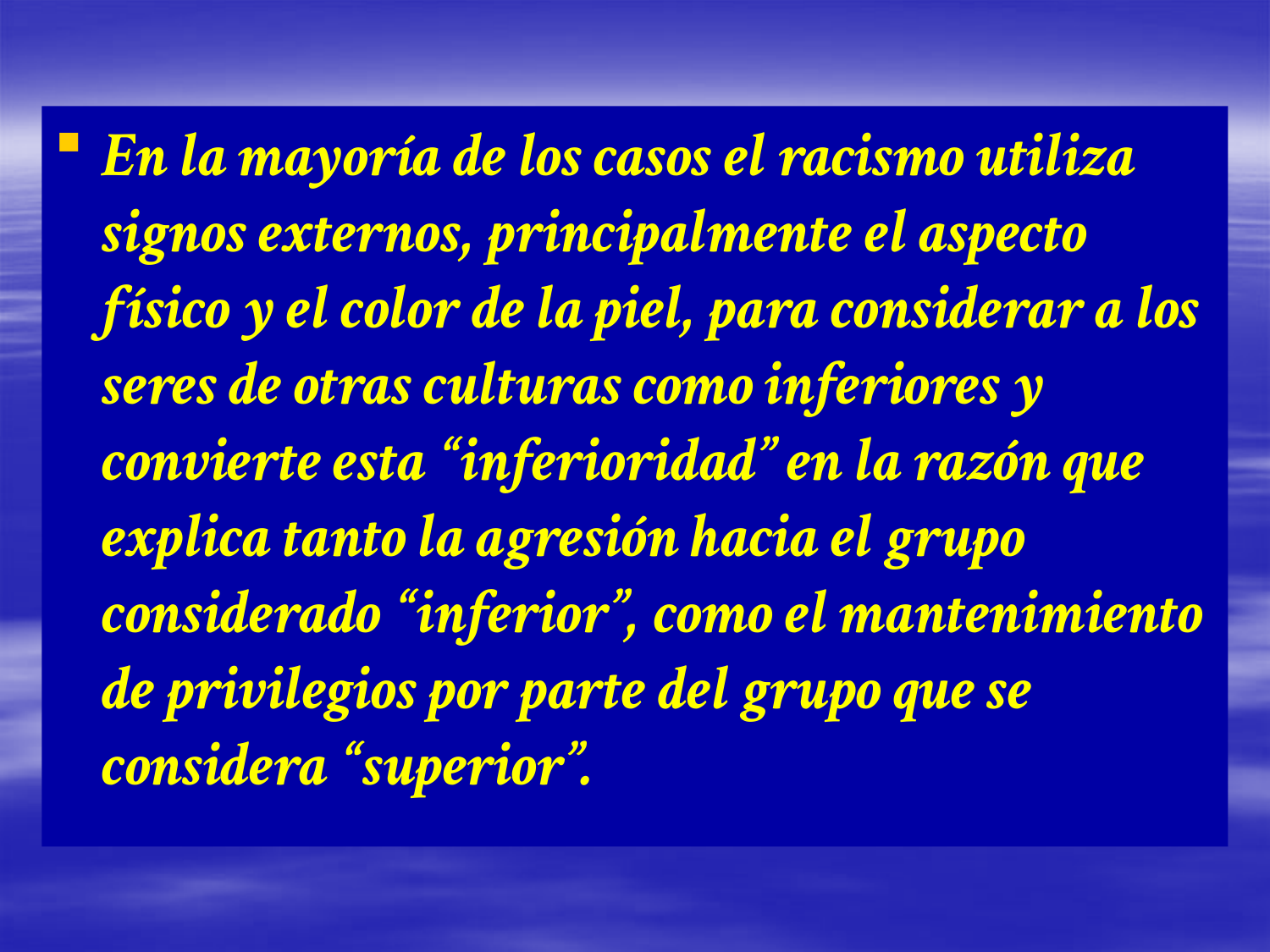

En la mayoría de los casos el racismo utiliza signos externos, principalmente el aspecto físico y el color de la piel, para considerar a los seres de otras culturas como inferiores y convierte esta “inferioridad” en la razón que explica tanto la agresión hacia el grupo considerado “inferior”, como el mantenimiento de privilegios por parte del grupo que se considera “superior”.